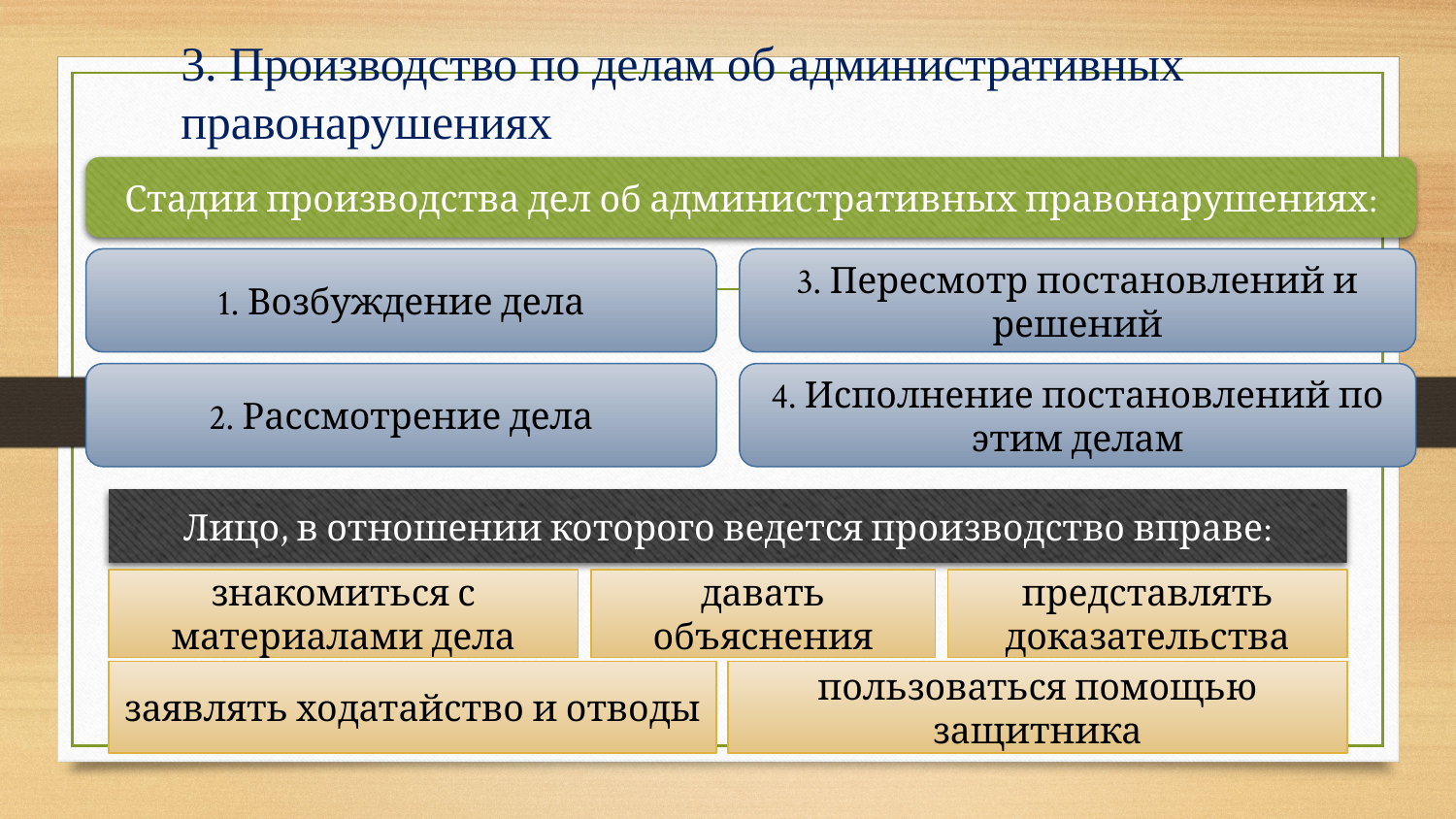

# 3. Производство по делам об административных правонарушениях

Стадии производства дел об административных правонарушениях:

1. Возбуждение дела
3. Пересмотр постановлений и решений
2. Рассмотрение дела
4. Исполнение постановлений по этим делам

Лицо, в отношении которого ведется производство вправе:

знакомиться с материалами дела
давать объяснения
представлять доказательства
заявлять ходатайство и отводы
пользоваться помощью защитника
29.01.2024
14